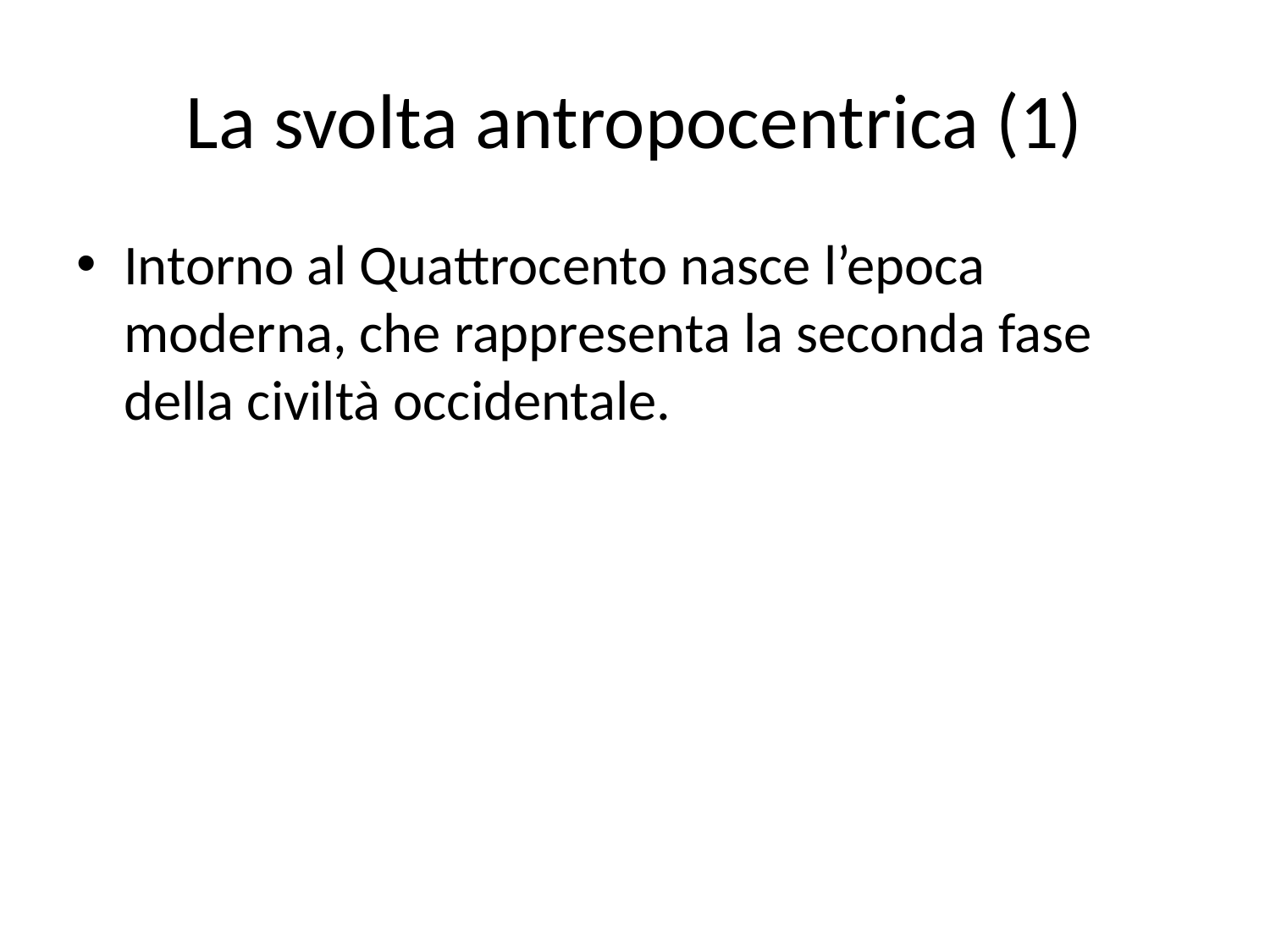

# La svolta antropocentrica (1)
Intorno al Quattrocento nasce l’epoca moderna, che rappresenta la seconda fase della civiltà occidentale.